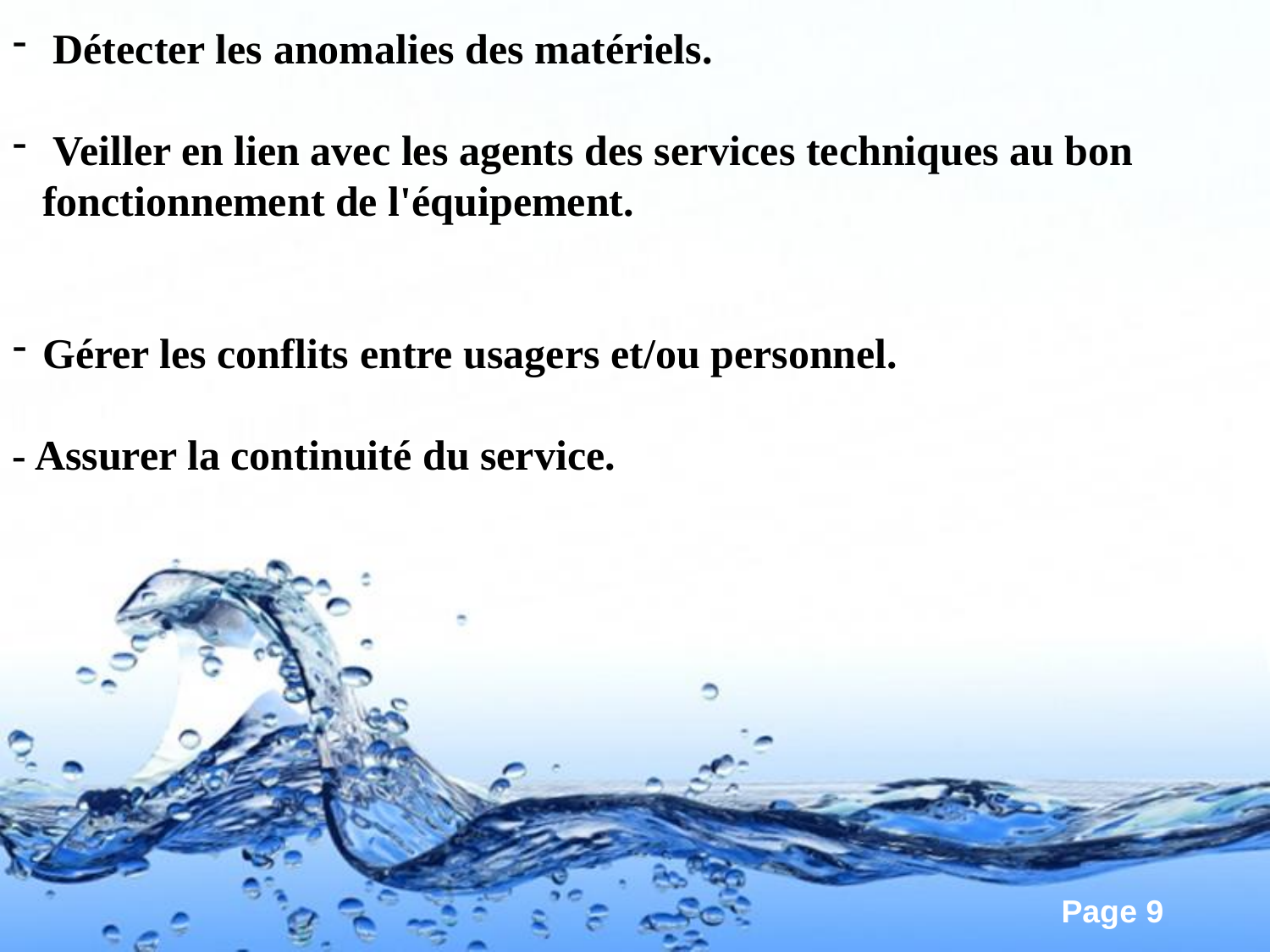

Détecter les anomalies des matériels.

 Veiller en lien avec les agents des services techniques au bon fonctionnement de l'équipement.

Gérer les conflits entre usagers et/ou personnel.

- Assurer la continuité du service.